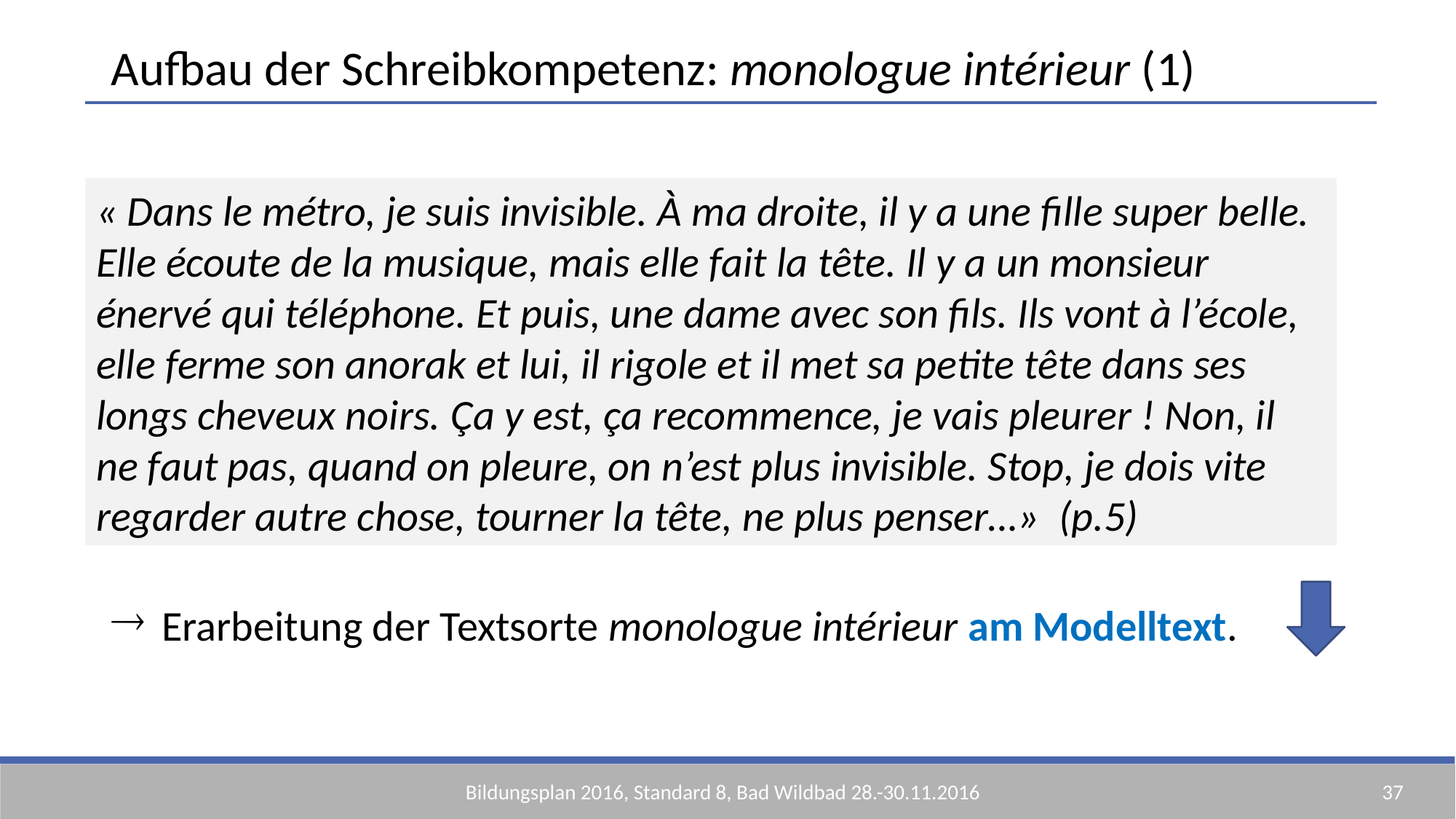

Aufbau der Schreibkompetenz: monologue intérieur (1)
« Dans le métro, je suis invisible. À ma droite, il y a une fille super belle. Elle écoute de la musique, mais elle fait la tête. Il y a un monsieur énervé qui téléphone. Et puis, une dame avec son fils. Ils vont à l’école, elle ferme son anorak et lui, il rigole et il met sa petite tête dans ses longs cheveux noirs. Ça y est, ça recommence, je vais pleurer ! Non, il ne faut pas, quand on pleure, on n’est plus invisible. Stop, je dois vite regarder autre chose, tourner la tête, ne plus penser…»  (p.5)

 Erarbeitung der Textsorte monologue intérieur am Modelltext.